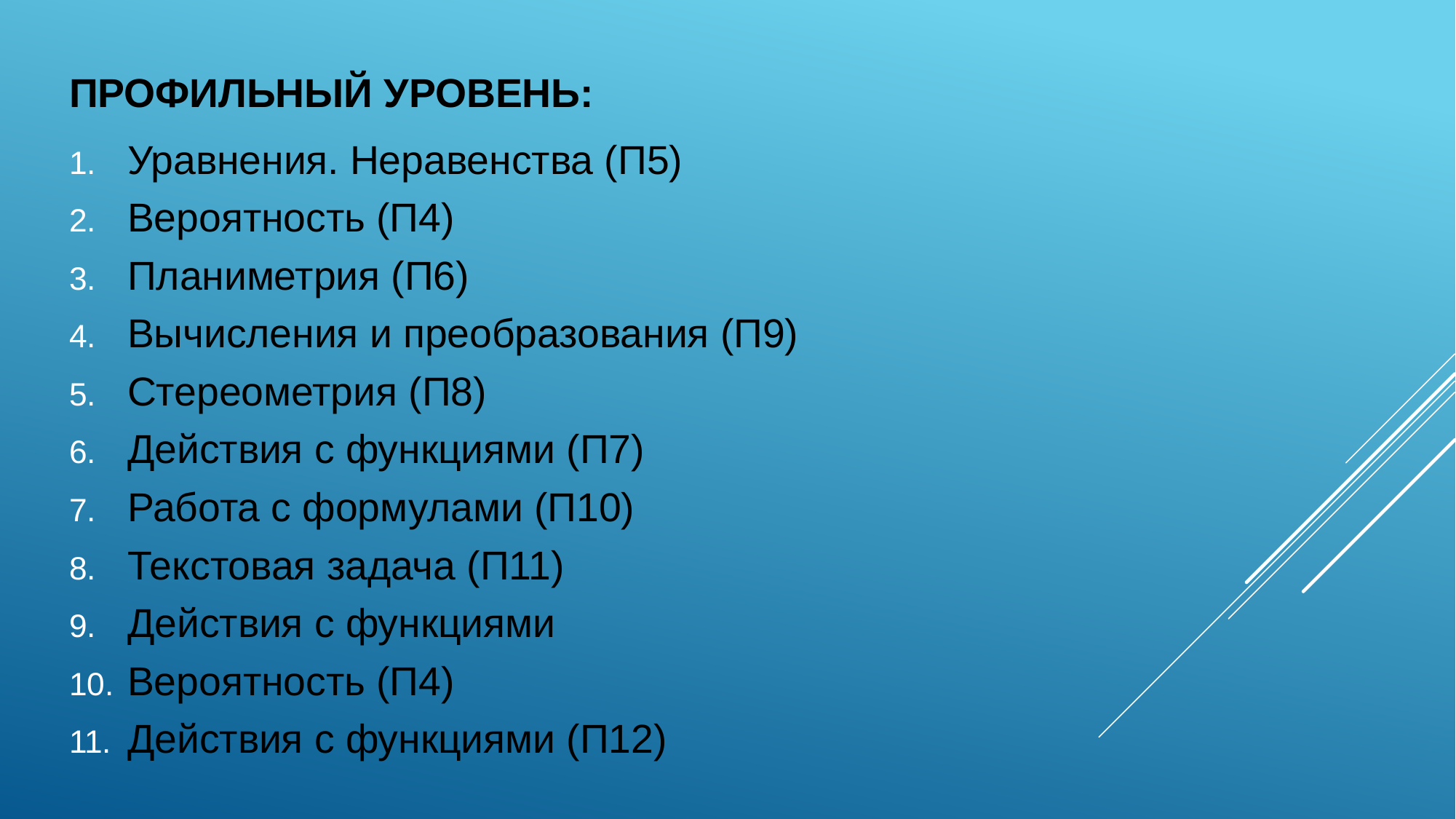

ПРОФИЛЬНЫЙ УРОВЕНЬ:
Уравнения. Неравенства (П5)
Вероятность (П4)
Планиметрия (П6)
Вычисления и преобразования (П9)
Стереометрия (П8)
Действия с функциями (П7)
Работа с формулами (П10)
Текстовая задача (П11)
Действия с функциями
Вероятность (П4)
Действия с функциями (П12)